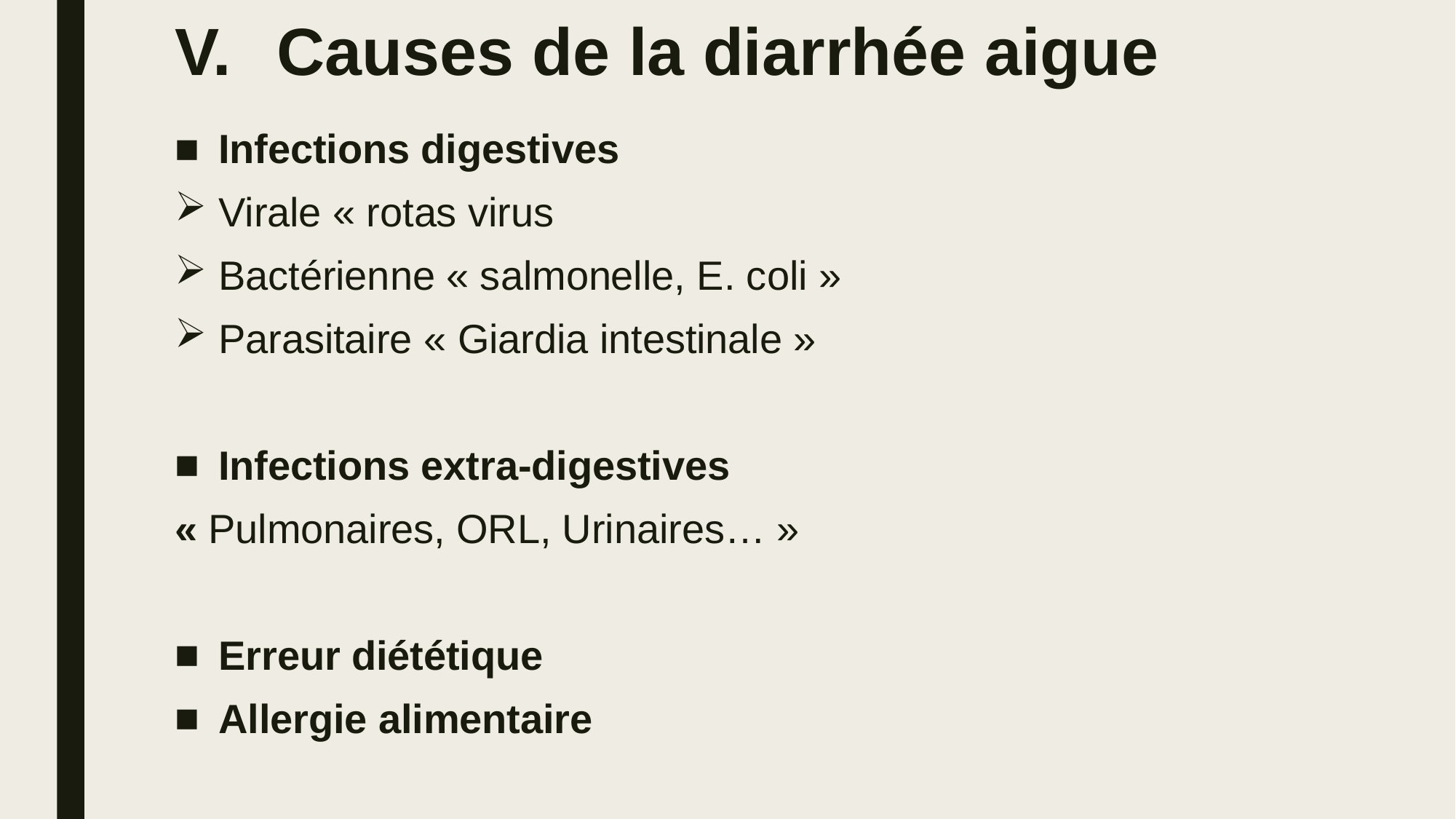

# Causes de la diarrhée aigue
Infections digestives
Virale « rotas virus
Bactérienne « salmonelle, E. coli »
Parasitaire « Giardia intestinale »

Infections extra-digestives
« Pulmonaires, ORL, Urinaires… »

Erreur diététique
Allergie alimentaire